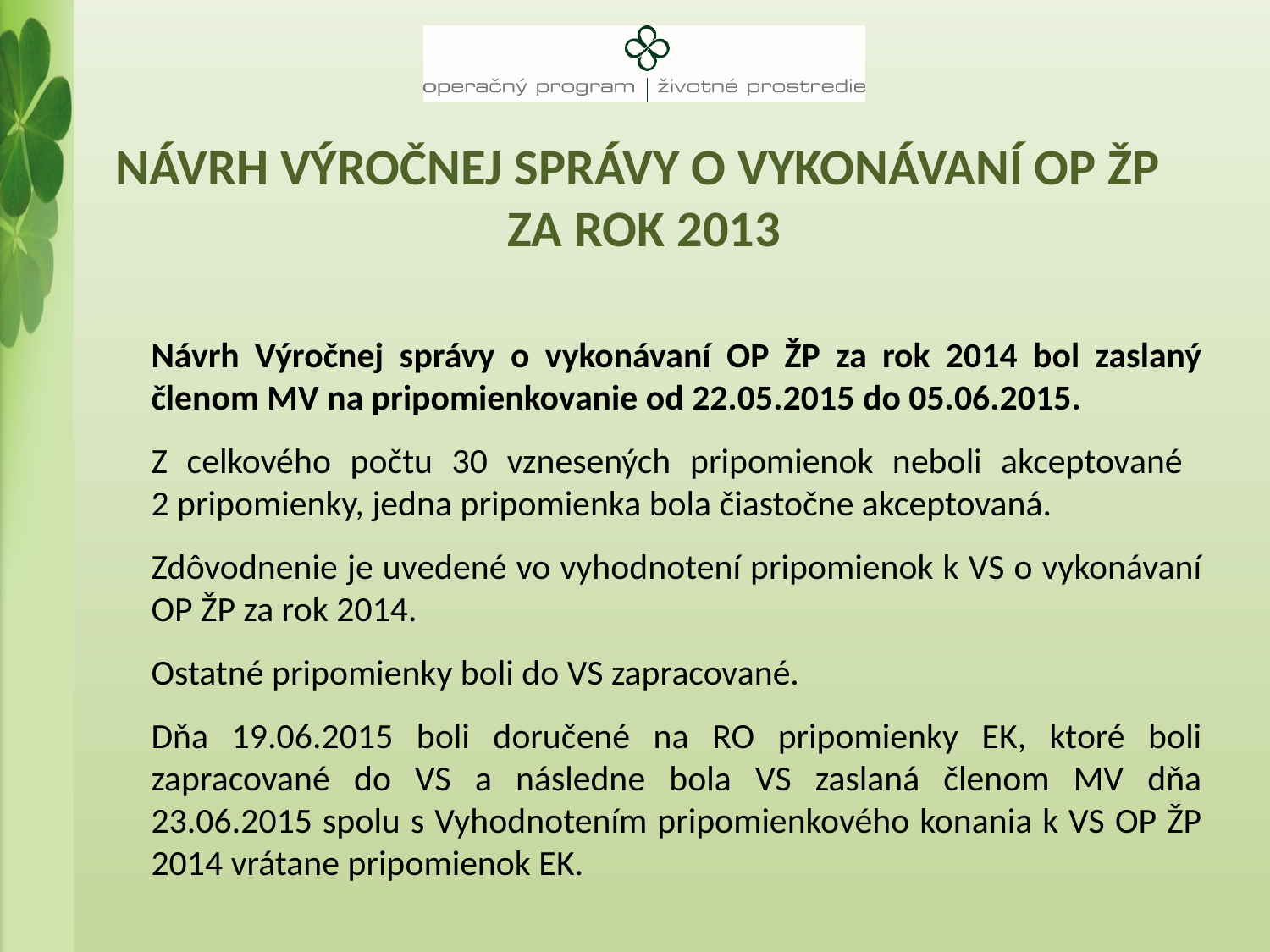

# Návrh Výročnej správy o vykonávaní OP ŽP za rok 2013
Návrh Výročnej správy o vykonávaní OP ŽP za rok 2014 bol zaslaný členom MV na pripomienkovanie od 22.05.2015 do 05.06.2015.
Z celkového počtu 30 vznesených pripomienok neboli akceptované
2 pripomienky, jedna pripomienka bola čiastočne akceptovaná.
Zdôvodnenie je uvedené vo vyhodnotení pripomienok k VS o vykonávaní OP ŽP za rok 2014.
Ostatné pripomienky boli do VS zapracované.
Dňa 19.06.2015 boli doručené na RO pripomienky EK, ktoré boli zapracované do VS a následne bola VS zaslaná členom MV dňa 23.06.2015 spolu s Vyhodnotením pripomienkového konania k VS OP ŽP 2014 vrátane pripomienok EK.